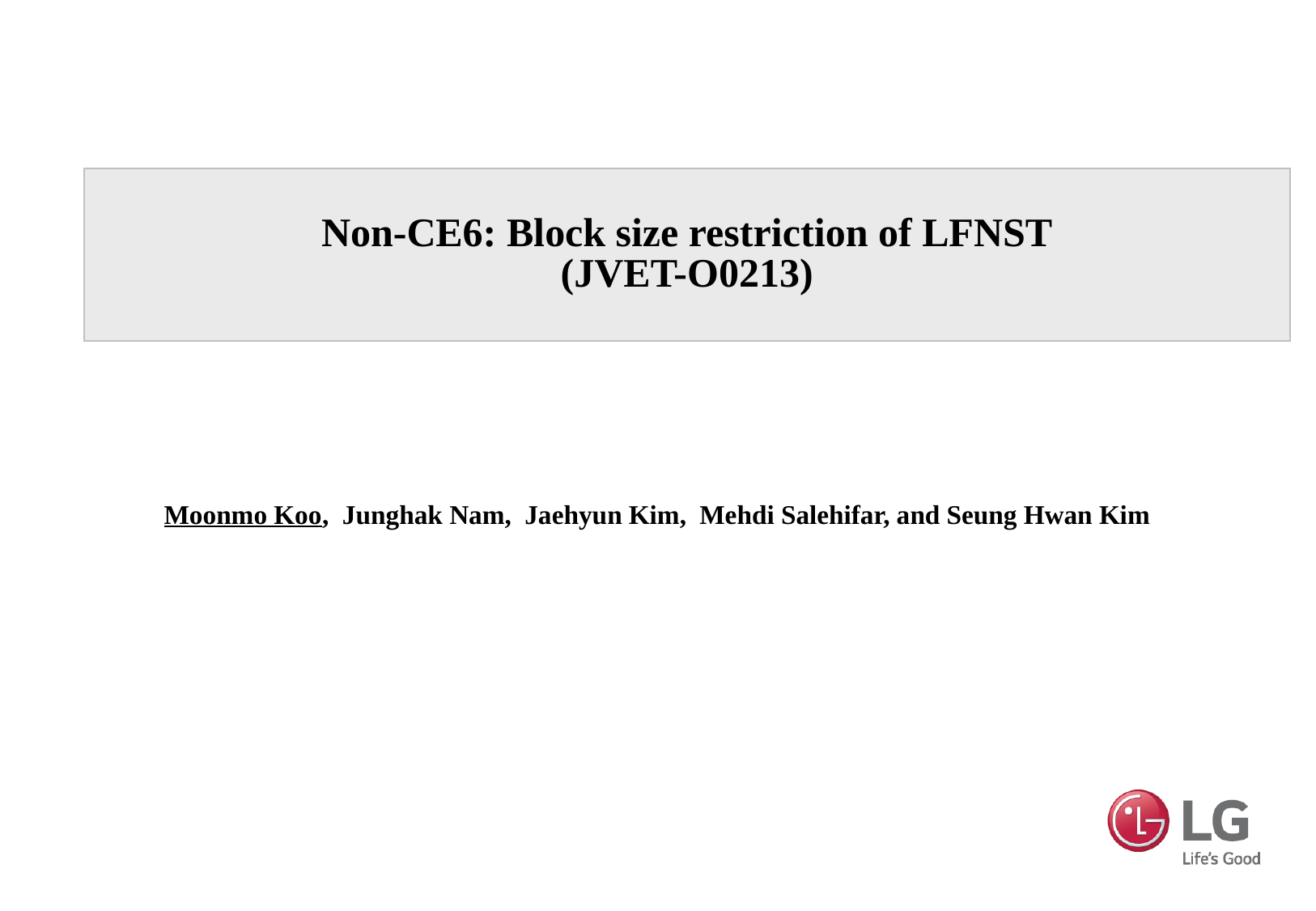

# Non-CE6: Block size restriction of LFNST (JVET-O0213)
Moonmo Koo,  Junghak Nam,  Jaehyun Kim,  Mehdi Salehifar, and Seung Hwan Kim